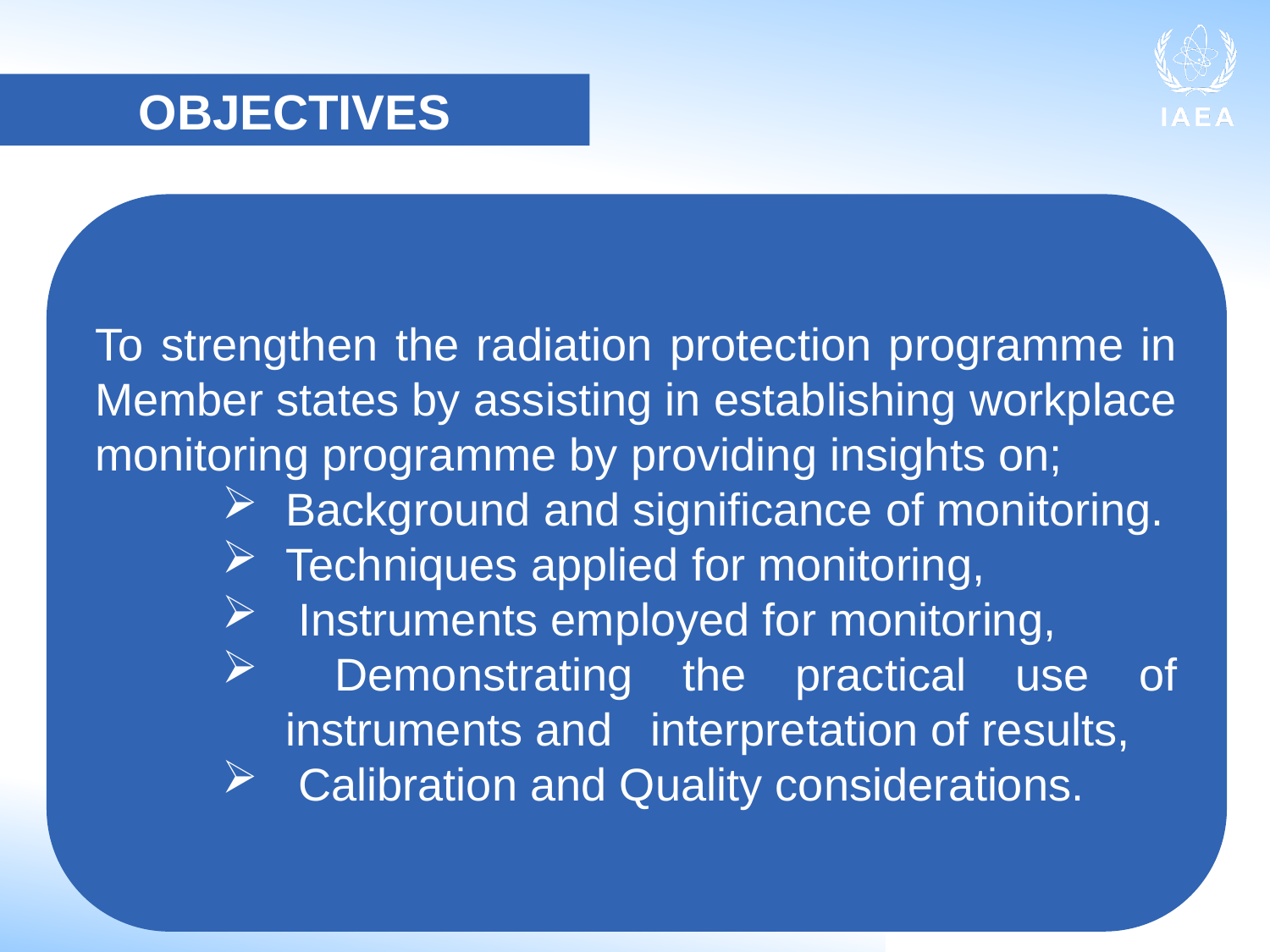

OBJECTIVES
To strengthen the radiation protection programme in Member states by assisting in establishing workplace monitoring programme by providing insights on;
Background and significance of monitoring.
Techniques applied for monitoring,
 Instruments employed for monitoring,
 Demonstrating the practical use of instruments and   interpretation of results,
 Calibration and Quality considerations.